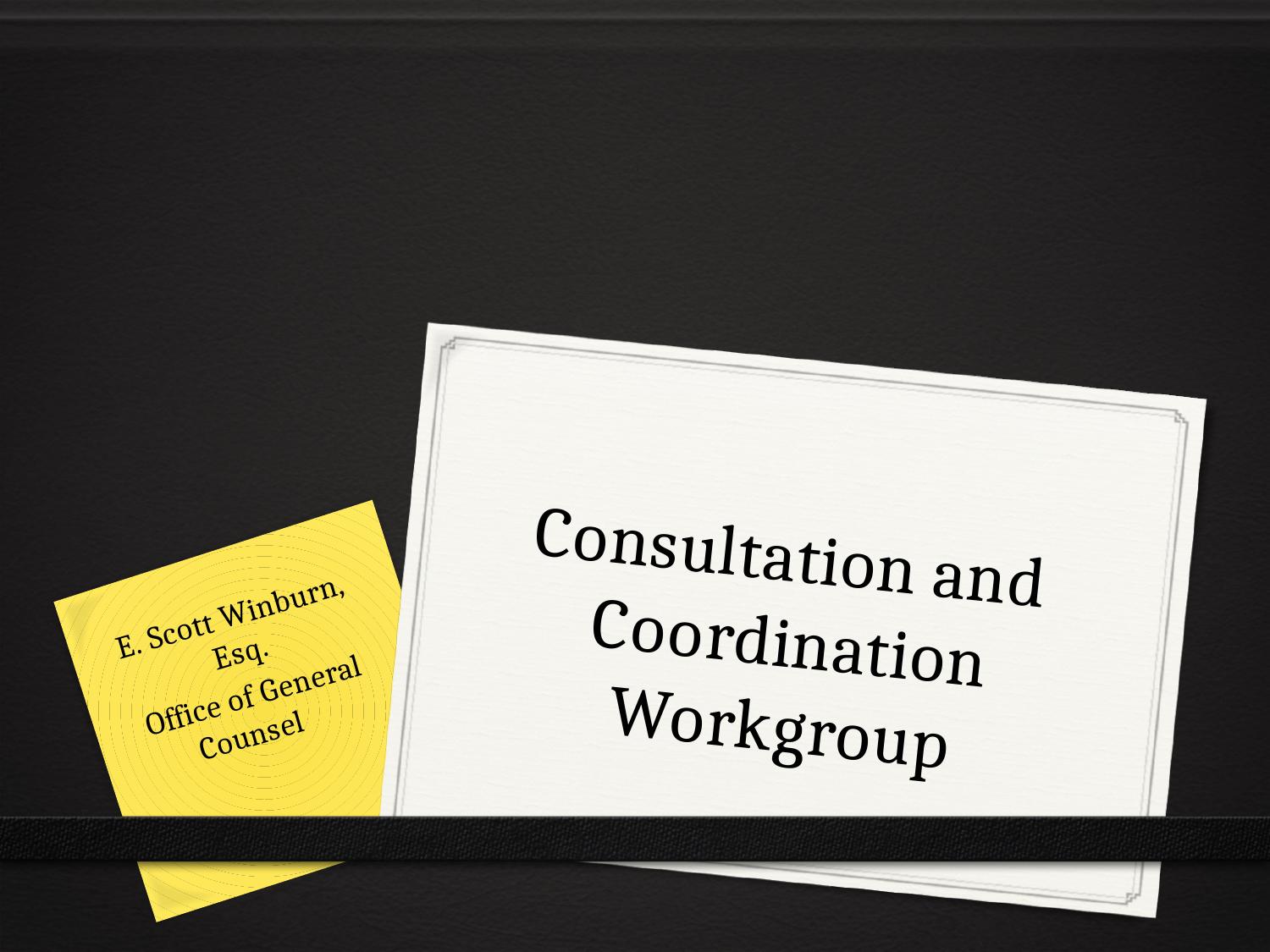

# Consultation and  Coordination Workgroup
E. Scott Winburn, Esq.
Office of General Counsel